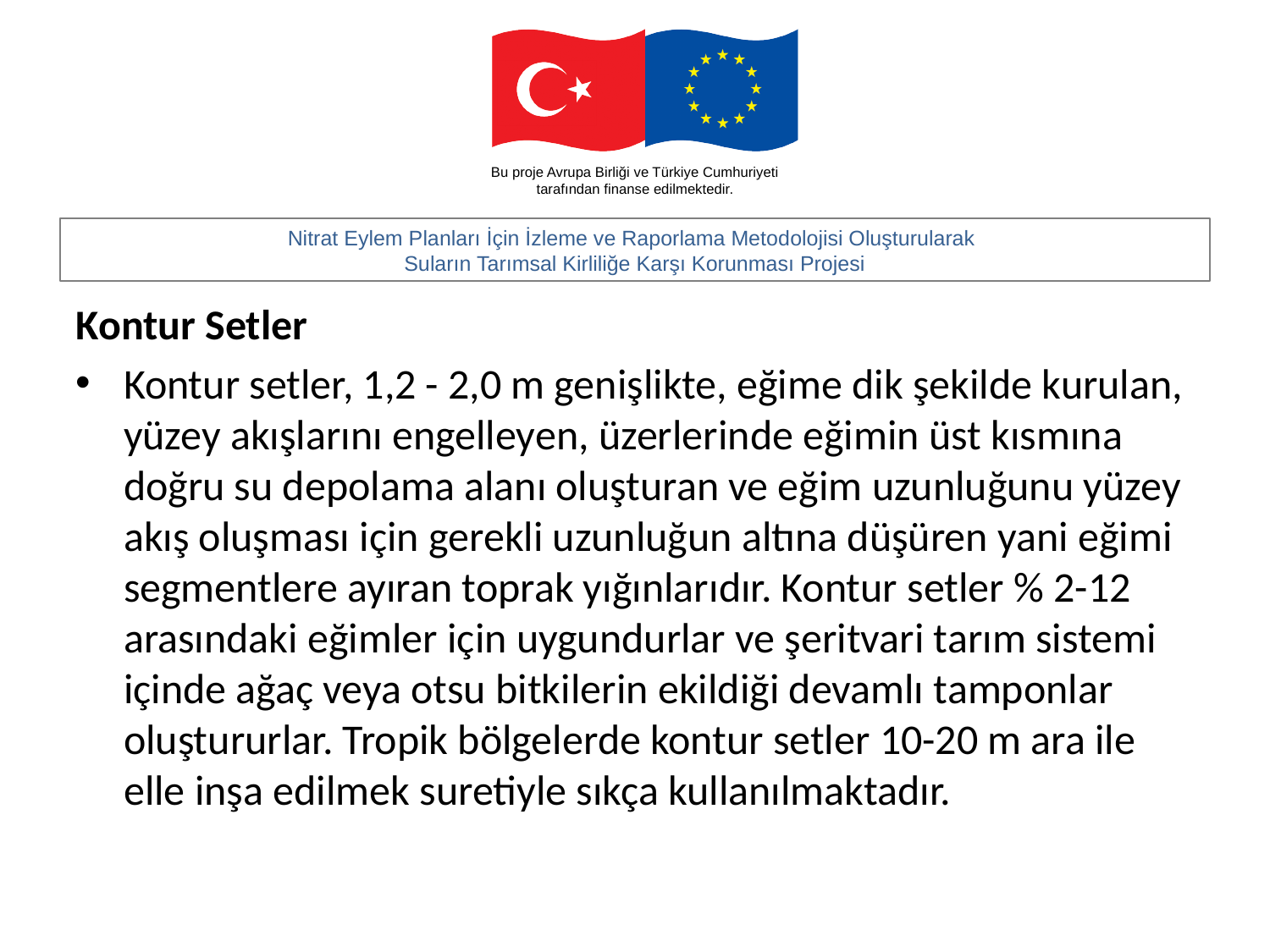

#
Kontur Setler
Kontur setler, 1,2 - 2,0 m genişlikte, eğime dik şekilde kurulan, yüzey akışlarını engelleyen, üzerlerinde eğimin üst kısmına doğru su depolama alanı oluşturan ve eğim uzunluğunu yüzey akış oluşması için gerekli uzunluğun altına düşüren yani eğimi segmentlere ayıran toprak yığınlarıdır. Kontur setler % 2-12 arasındaki eğimler için uygundurlar ve şeritvari tarım sistemi içinde ağaç veya otsu bitkilerin ekildiği devamlı tamponlar oluştururlar. Tropik bölgelerde kontur setler 10-20 m ara ile elle inşa edilmek suretiyle sıkça kullanılmaktadır.